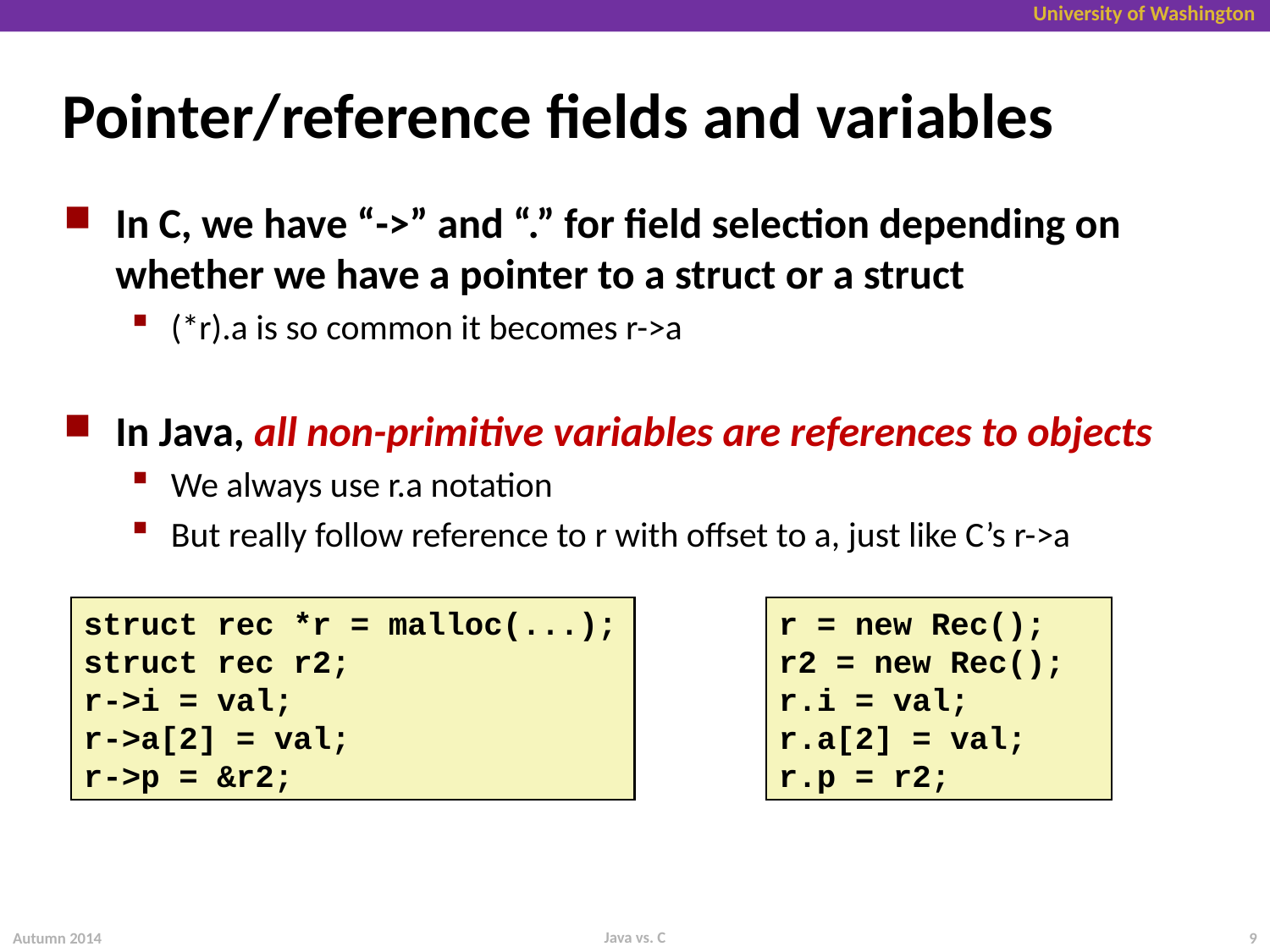

# Pointer/reference fields and variables
In C, we have “->” and “.” for field selection depending on whether we have a pointer to a struct or a struct
(*r).a is so common it becomes r->a

In Java, all non-primitive variables are references to objects
We always use r.a notation
But really follow reference to r with offset to a, just like C’s r->a
struct rec *r = malloc(...);
struct rec r2;
r->i = val;
r->a[2] = val;
r->p = &r2;
r = new Rec();
r2 = new Rec();
r.i = val;
r.a[2] = val;
r.p = r2;
Java vs. C
Autumn 2014
9